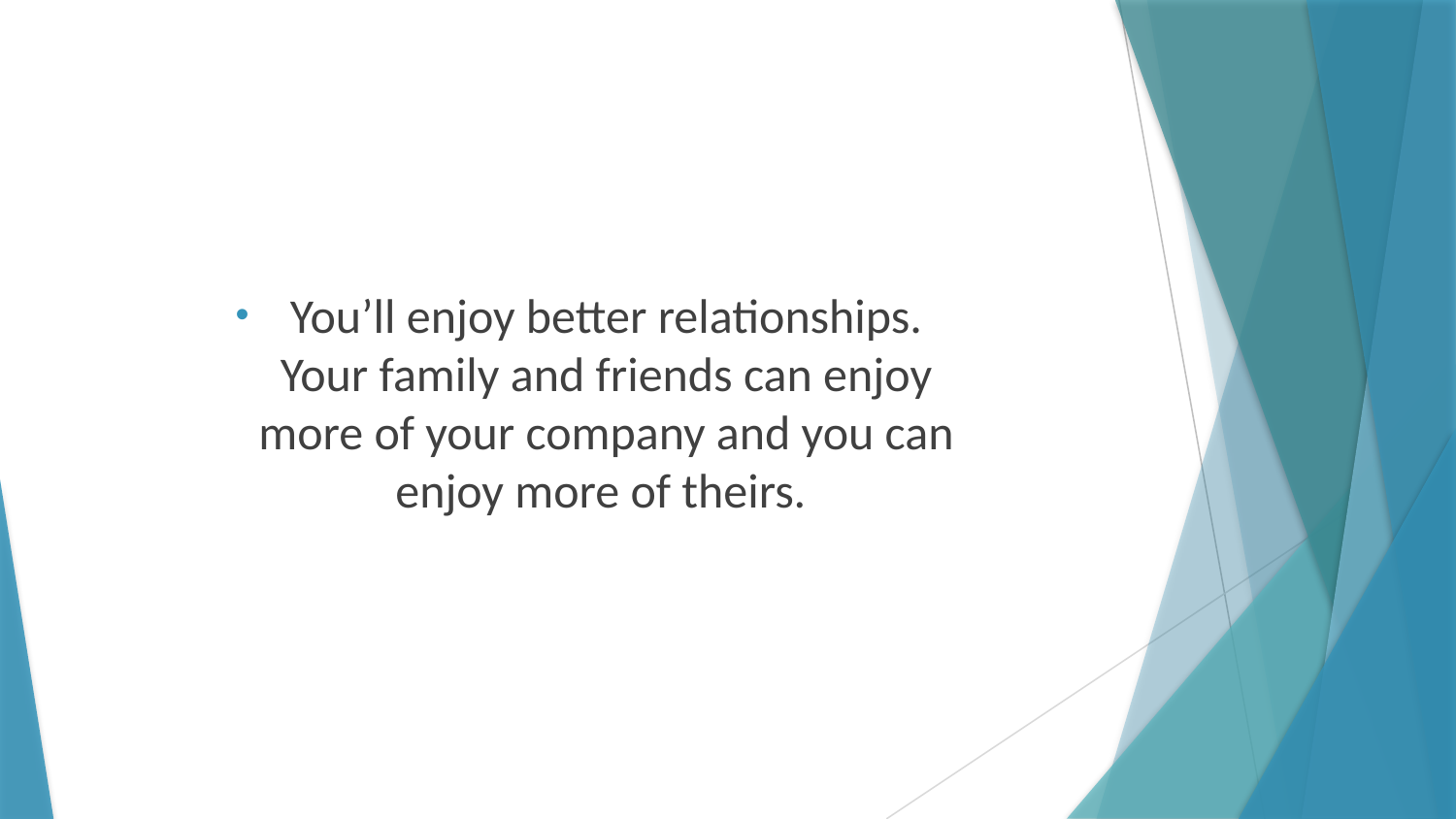

You’ll enjoy better relationships. Your family and friends can enjoy more of your company and you can enjoy more of theirs.